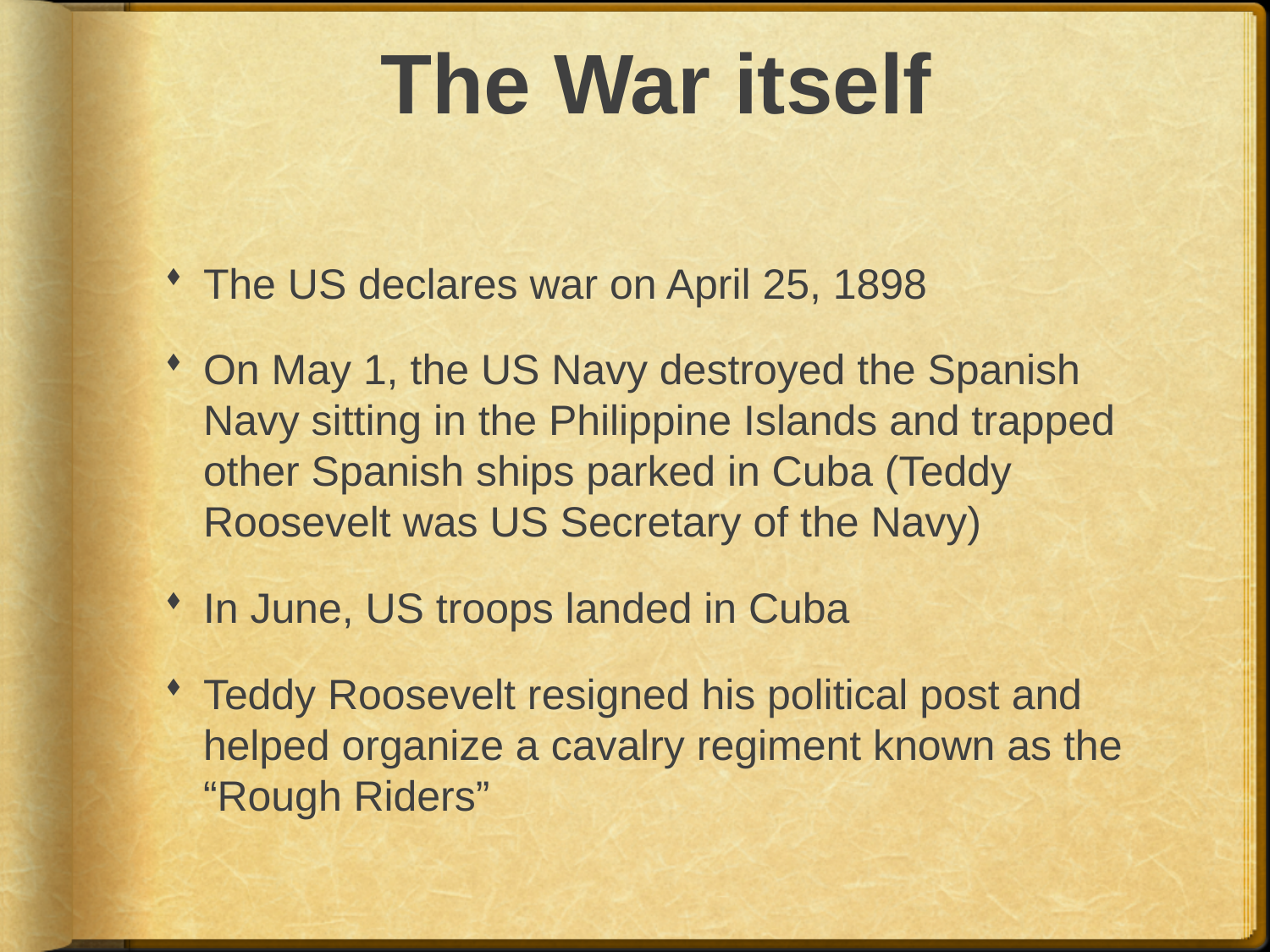

# The War itself
The US declares war on April 25, 1898
On May 1, the US Navy destroyed the Spanish Navy sitting in the Philippine Islands and trapped other Spanish ships parked in Cuba (Teddy Roosevelt was US Secretary of the Navy)
In June, US troops landed in Cuba
Teddy Roosevelt resigned his political post and helped organize a cavalry regiment known as the “Rough Riders”